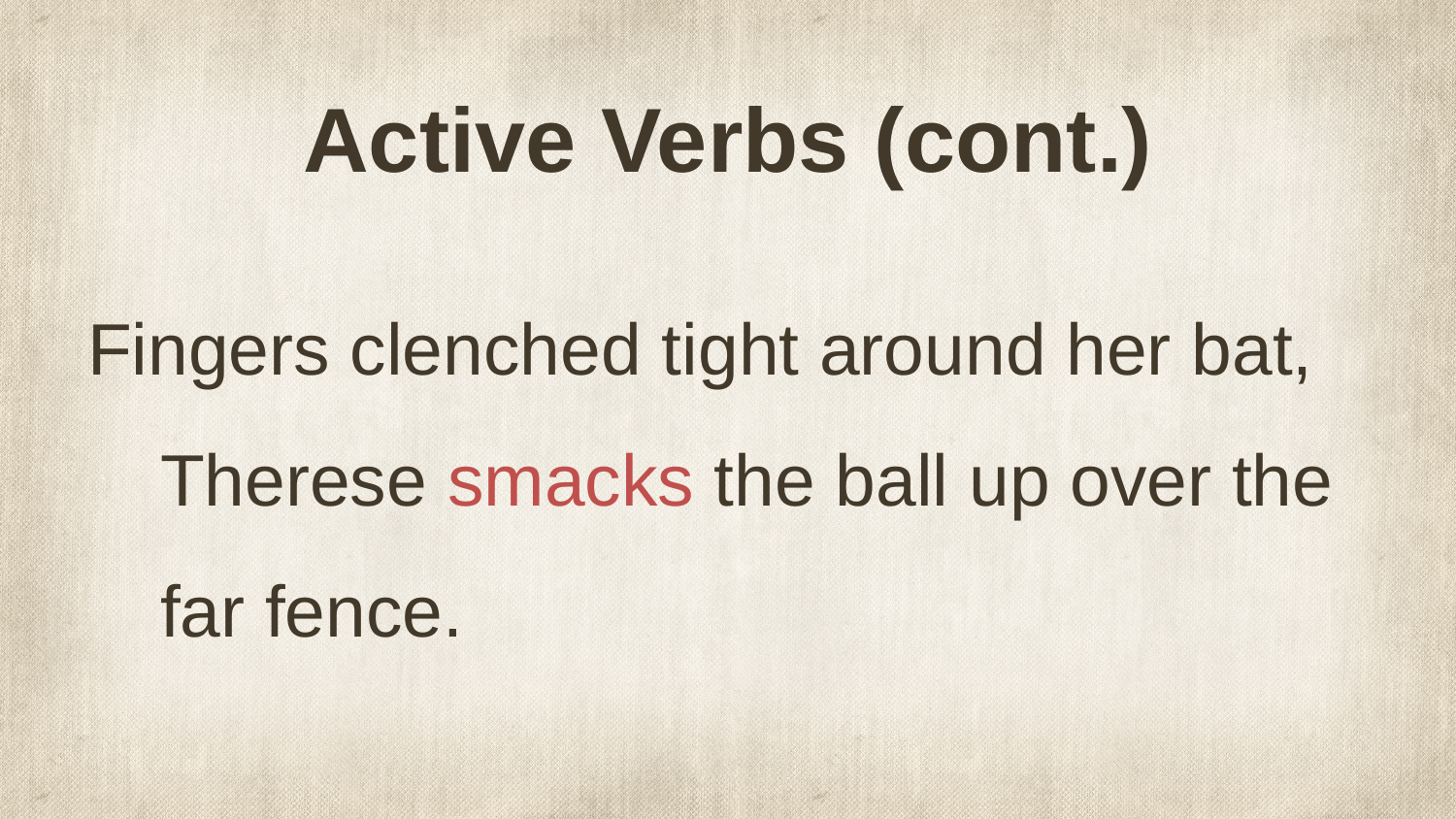

# Active Verbs (cont.)
Fingers clenched tight around her bat, Therese smacks the ball up over the far fence.